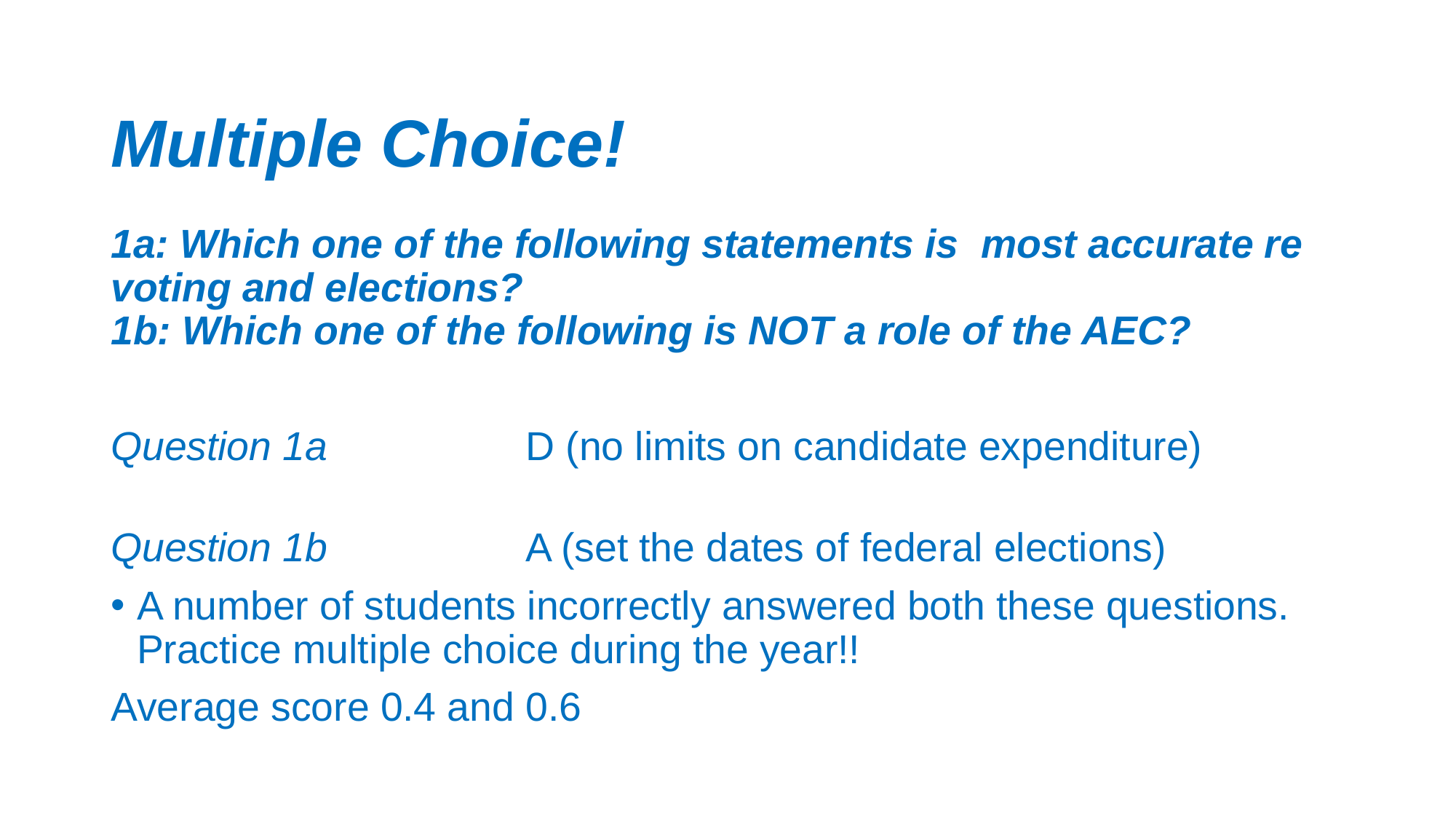

# Multiple Choice!
1a: Which one of the following statements is  most accurate re voting and elections?
1b: Which one of the following is NOT a role of the AEC?

Question 1a		D (no limits on candidate expenditure)
Question 1b		A (set the dates of federal elections)
A number of students incorrectly answered both these questions. Practice multiple choice during the year!!
Average score 0.4 and 0.6